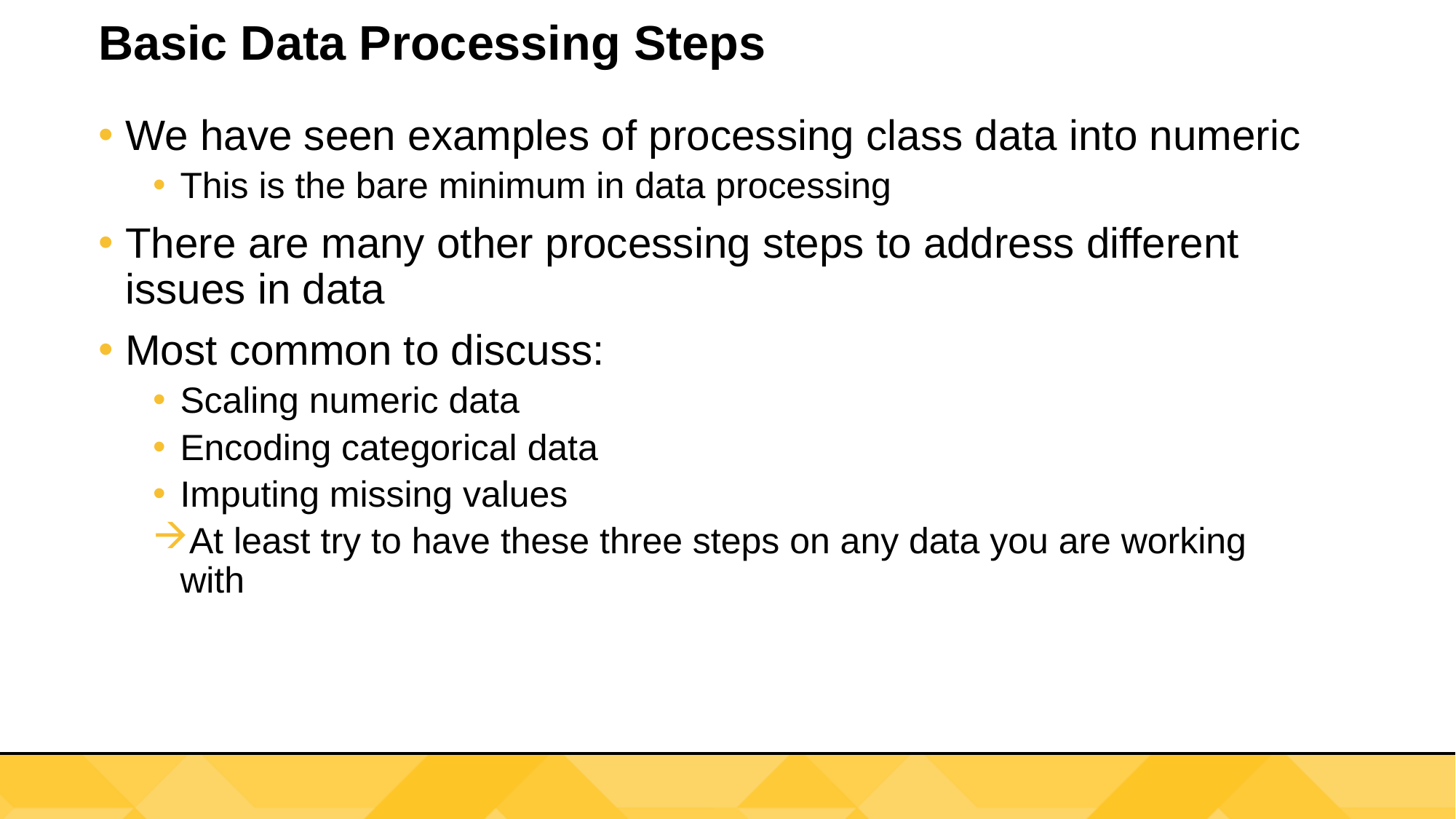

# Basic Data Processing Steps
We have seen examples of processing class data into numeric
This is the bare minimum in data processing
There are many other processing steps to address different issues in data
Most common to discuss:
Scaling numeric data
Encoding categorical data
Imputing missing values
At least try to have these three steps on any data you are working with